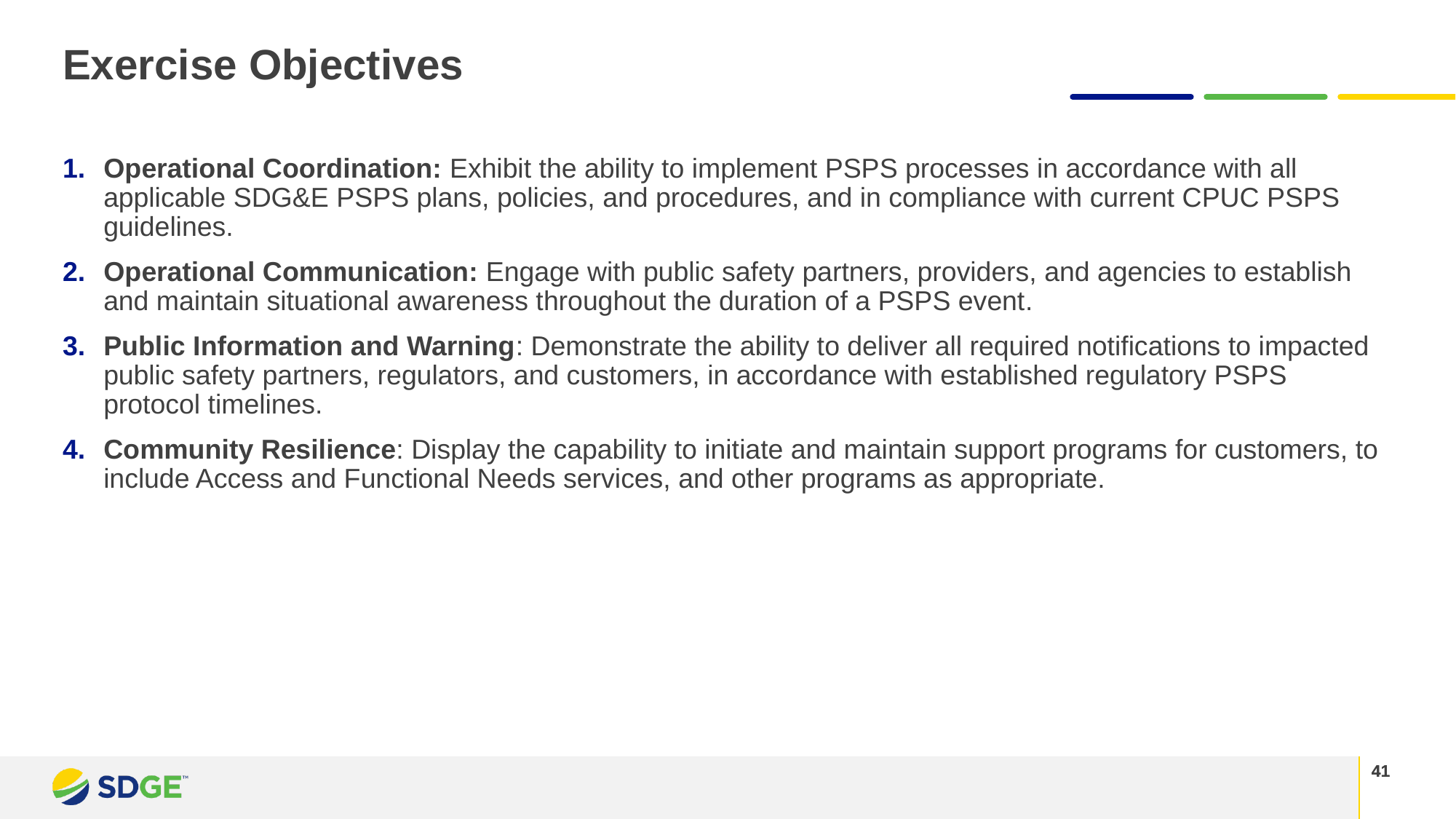

# Exercise Objectives
Operational Coordination: Exhibit the ability to implement PSPS processes in accordance with all applicable SDG&E PSPS plans, policies, and procedures, and in compliance with current CPUC PSPS guidelines.
Operational Communication: Engage with public safety partners, providers, and agencies to establish and maintain situational awareness throughout the duration of a PSPS event.
Public Information and Warning: Demonstrate the ability to deliver all required notifications to impacted public safety partners, regulators, and customers, in accordance with established regulatory PSPS protocol timelines.
Community Resilience: Display the capability to initiate and maintain support programs for customers, to include Access and Functional Needs services, and other programs as appropriate.